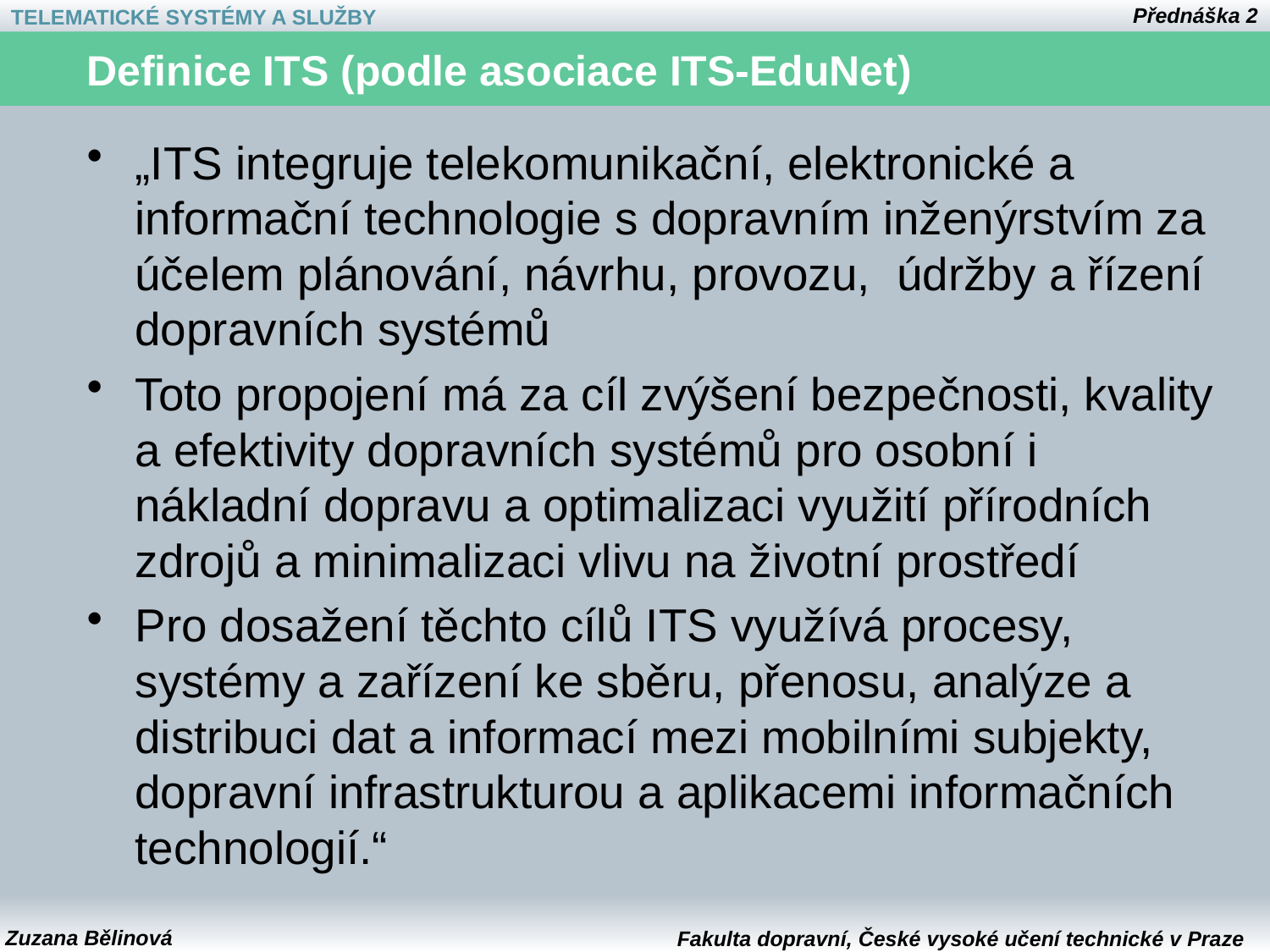

# Definice ITS (podle asociace ITS-EduNet)
„ITS integruje telekomunikační, elektronické a informační technologie s dopravním inženýrstvím za účelem plánování, návrhu, provozu,  údržby a řízení dopravních systémů
Toto propojení má za cíl zvýšení bezpečnosti, kvality a efektivity dopravních systémů pro osobní i nákladní dopravu a optimalizaci využití přírodních zdrojů a minimalizaci vlivu na životní prostředí
Pro dosažení těchto cílů ITS využívá procesy, systémy a zařízení ke sběru, přenosu, analýze a distribuci dat a informací mezi mobilními subjekty, dopravní infrastrukturou a aplikacemi informačních technologií.“